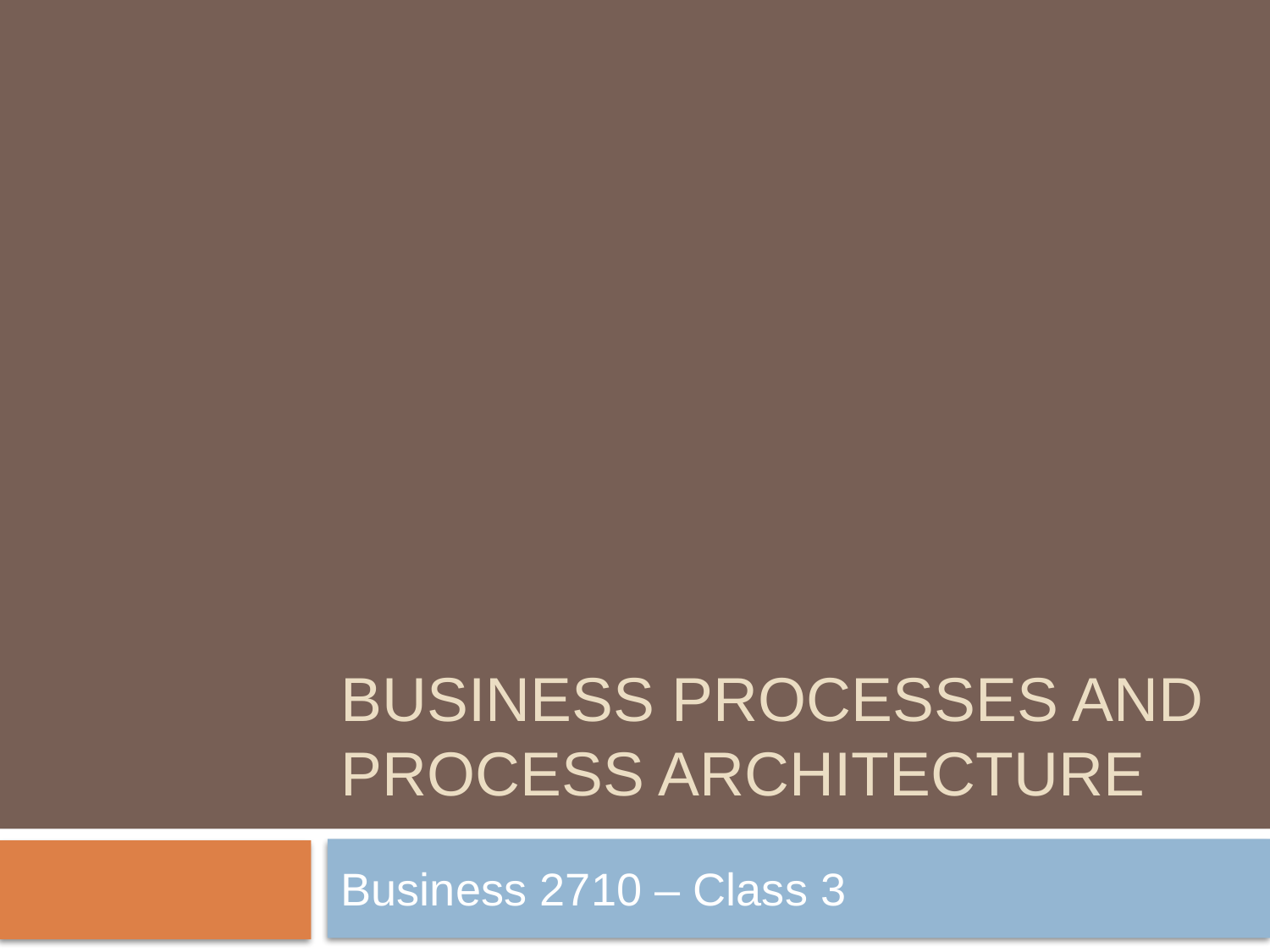

# Business Processes and Process Architecture
Business 2710 – Class 3